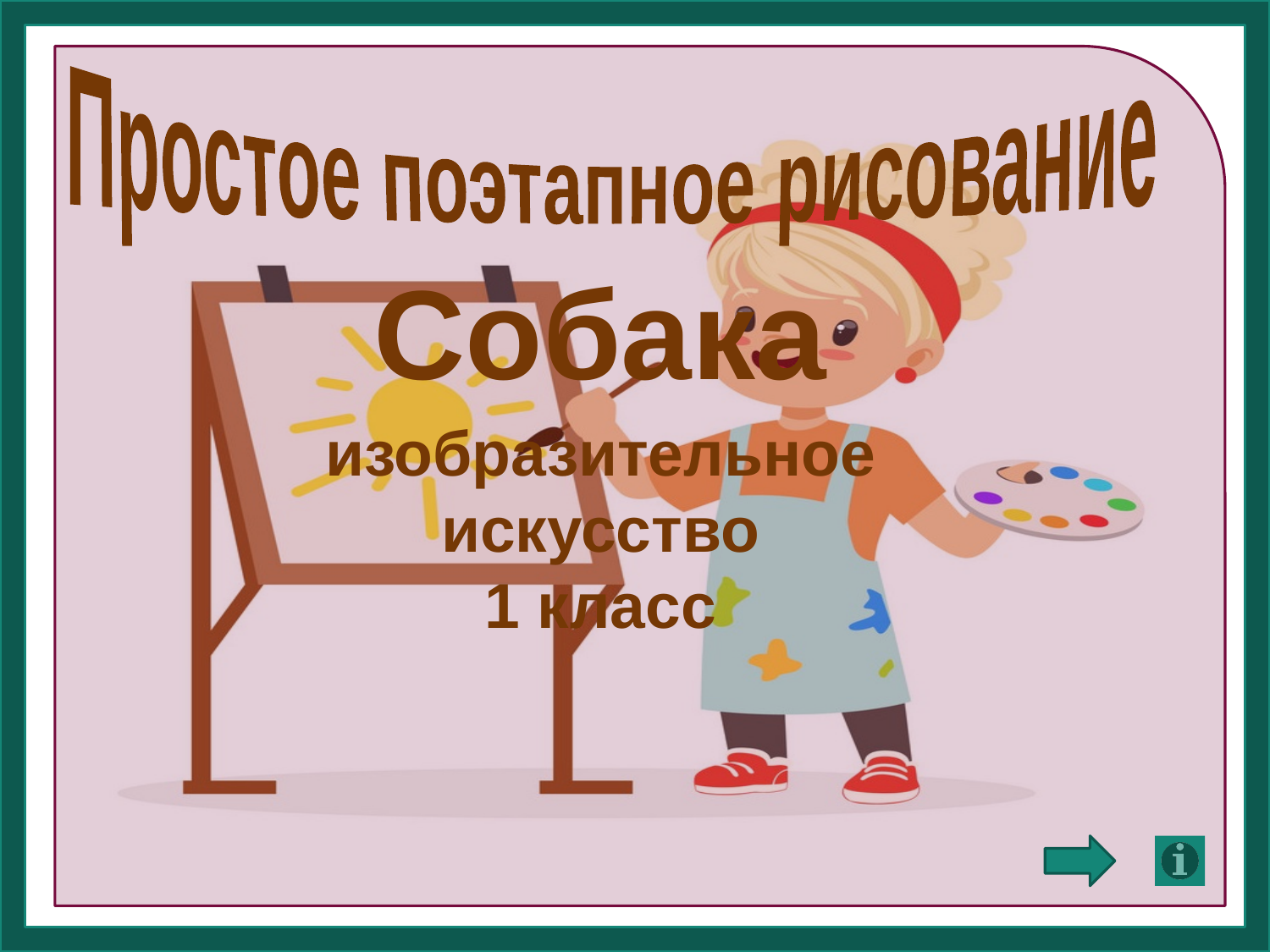

Простое поэтапное рисование
Собака
изобразительное
искусство
1 класс